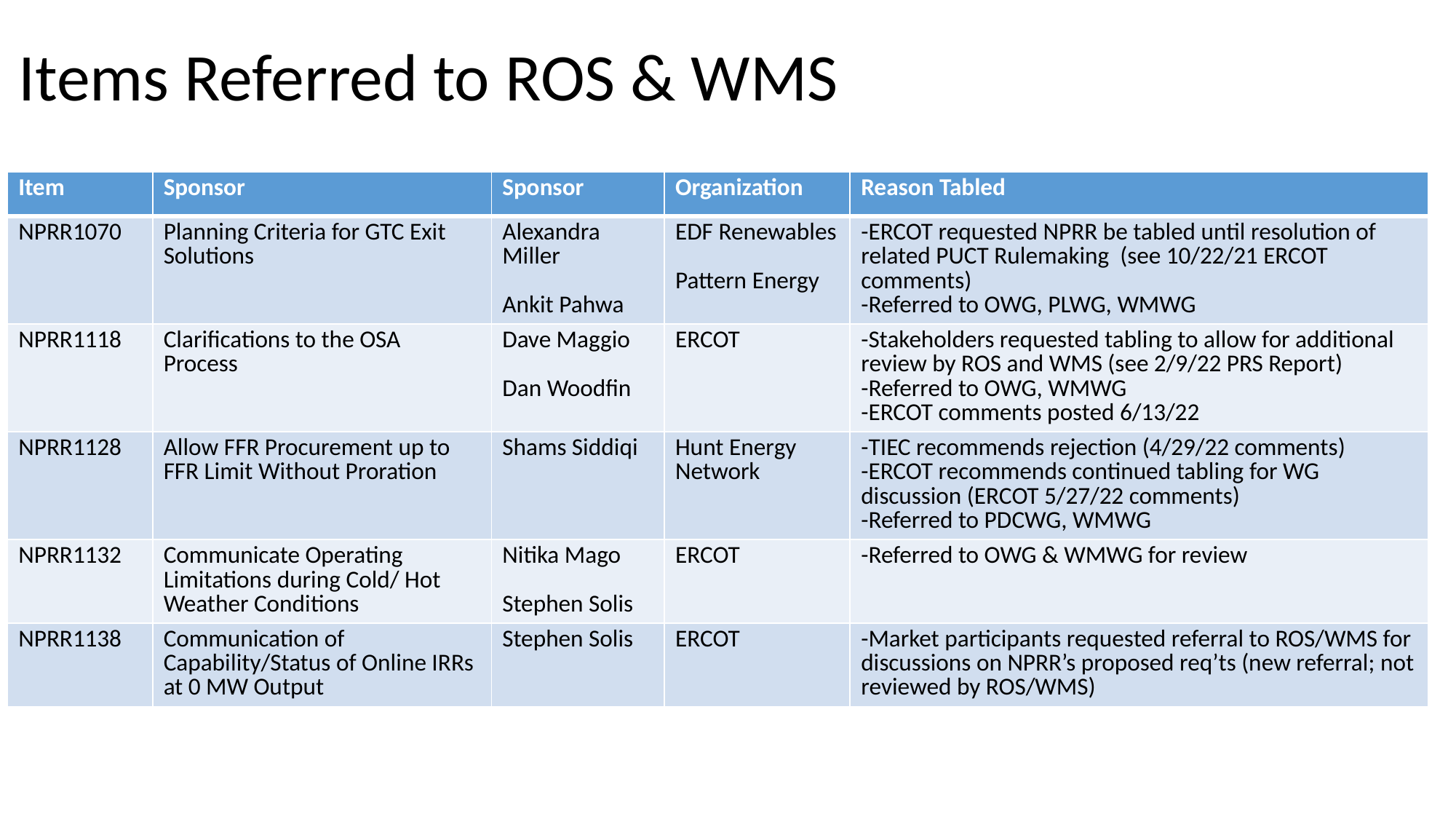

# Items Referred to ROS & WMS
| Item | Sponsor | Sponsor | Organization | Reason Tabled |
| --- | --- | --- | --- | --- |
| NPRR1070 | Planning Criteria for GTC Exit Solutions | Alexandra Miller Ankit Pahwa | EDF Renewables Pattern Energy | -ERCOT requested NPRR be tabled until resolution of related PUCT Rulemaking (see 10/22/21 ERCOT comments) -Referred to OWG, PLWG, WMWG |
| NPRR1118 | Clarifications to the OSA Process | Dave Maggio Dan Woodfin | ERCOT | -Stakeholders requested tabling to allow for additional review by ROS and WMS (see 2/9/22 PRS Report) -Referred to OWG, WMWG -ERCOT comments posted 6/13/22 |
| NPRR1128 | Allow FFR Procurement up to FFR Limit Without Proration | Shams Siddiqi | Hunt Energy Network | -TIEC recommends rejection (4/29/22 comments) -ERCOT recommends continued tabling for WG discussion (ERCOT 5/27/22 comments) -Referred to PDCWG, WMWG |
| NPRR1132 | Communicate Operating Limitations during Cold/ Hot Weather Conditions | Nitika Mago Stephen Solis | ERCOT | -Referred to OWG & WMWG for review |
| NPRR1138 | Communication of Capability/Status of Online IRRs at 0 MW Output | Stephen Solis | ERCOT | -Market participants requested referral to ROS/WMS for discussions on NPRR’s proposed req’ts (new referral; not reviewed by ROS/WMS) |